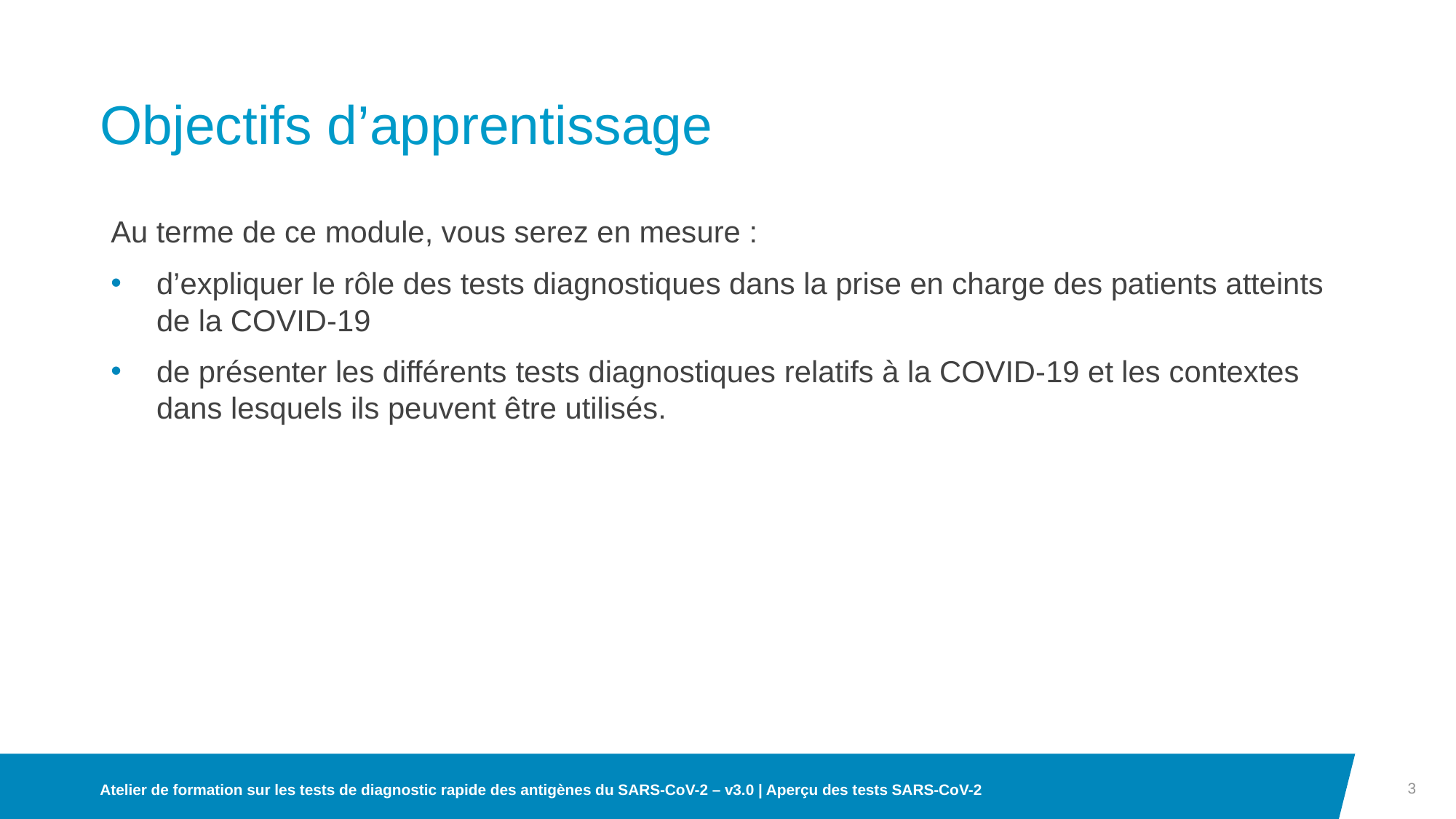

# Objectifs d’apprentissage
Au terme de ce module, vous serez en mesure :
d’expliquer le rôle des tests diagnostiques dans la prise en charge des patients atteints de la COVID-19
de présenter les différents tests diagnostiques relatifs à la COVID-19 et les contextes dans lesquels ils peuvent être utilisés.

3
Atelier de formation sur les tests de diagnostic rapide des antigènes du SARS-CoV-2 – v3.0 | Aperçu des tests SARS-CoV-2